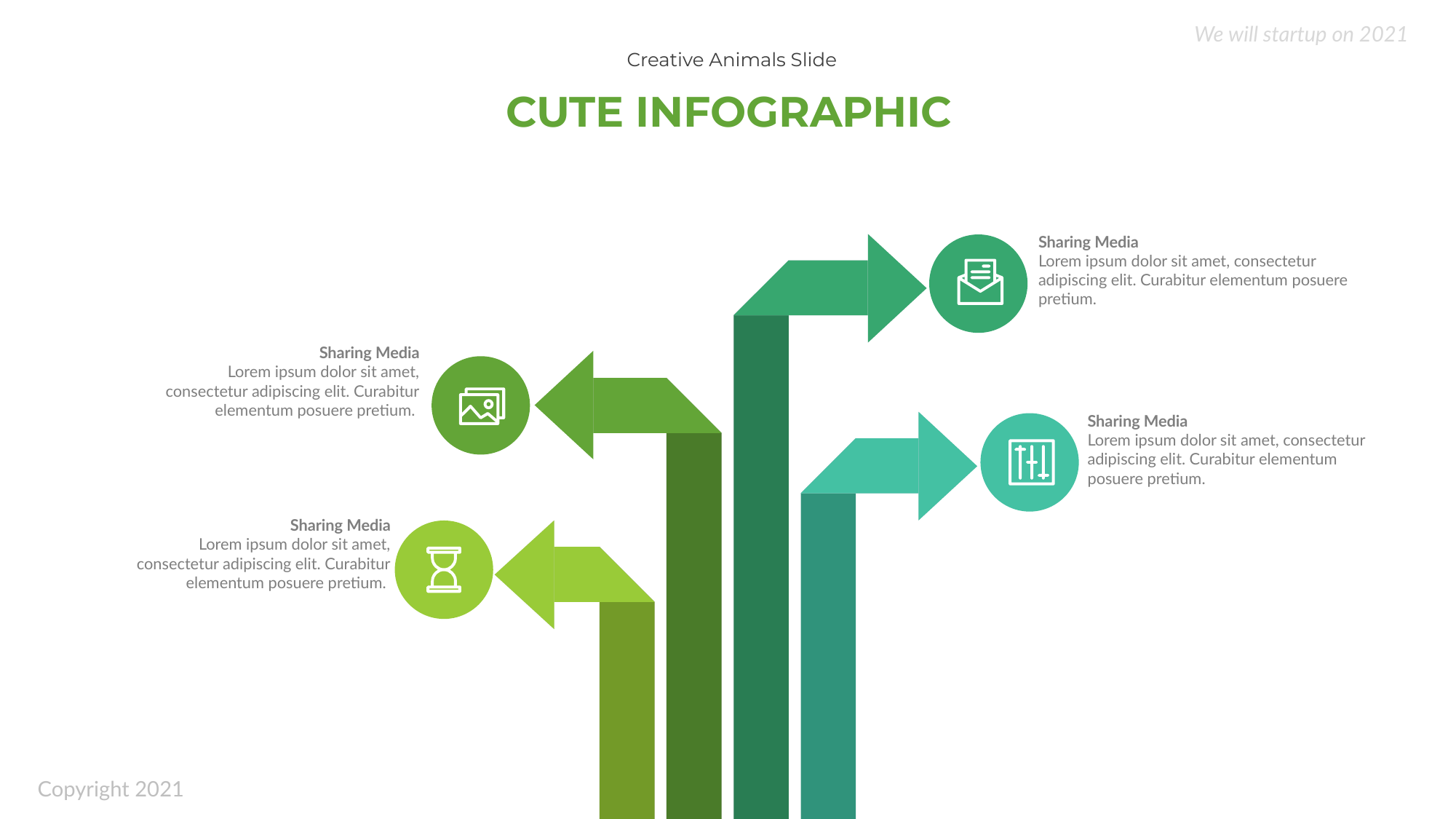

We will startup on 2021
Creative Animals Slide
CUTE INFOGRAPHIC
Sharing Media
Lorem ipsum dolor sit amet, consectetur adipiscing elit. Curabitur elementum posuere pretium.

Sharing Media
Lorem ipsum dolor sit amet, consectetur adipiscing elit. Curabitur elementum posuere pretium.

Sharing Media
Lorem ipsum dolor sit amet, consectetur adipiscing elit. Curabitur elementum posuere pretium.

Sharing Media
Lorem ipsum dolor sit amet, consectetur adipiscing elit. Curabitur elementum posuere pretium.

Copyright 2021